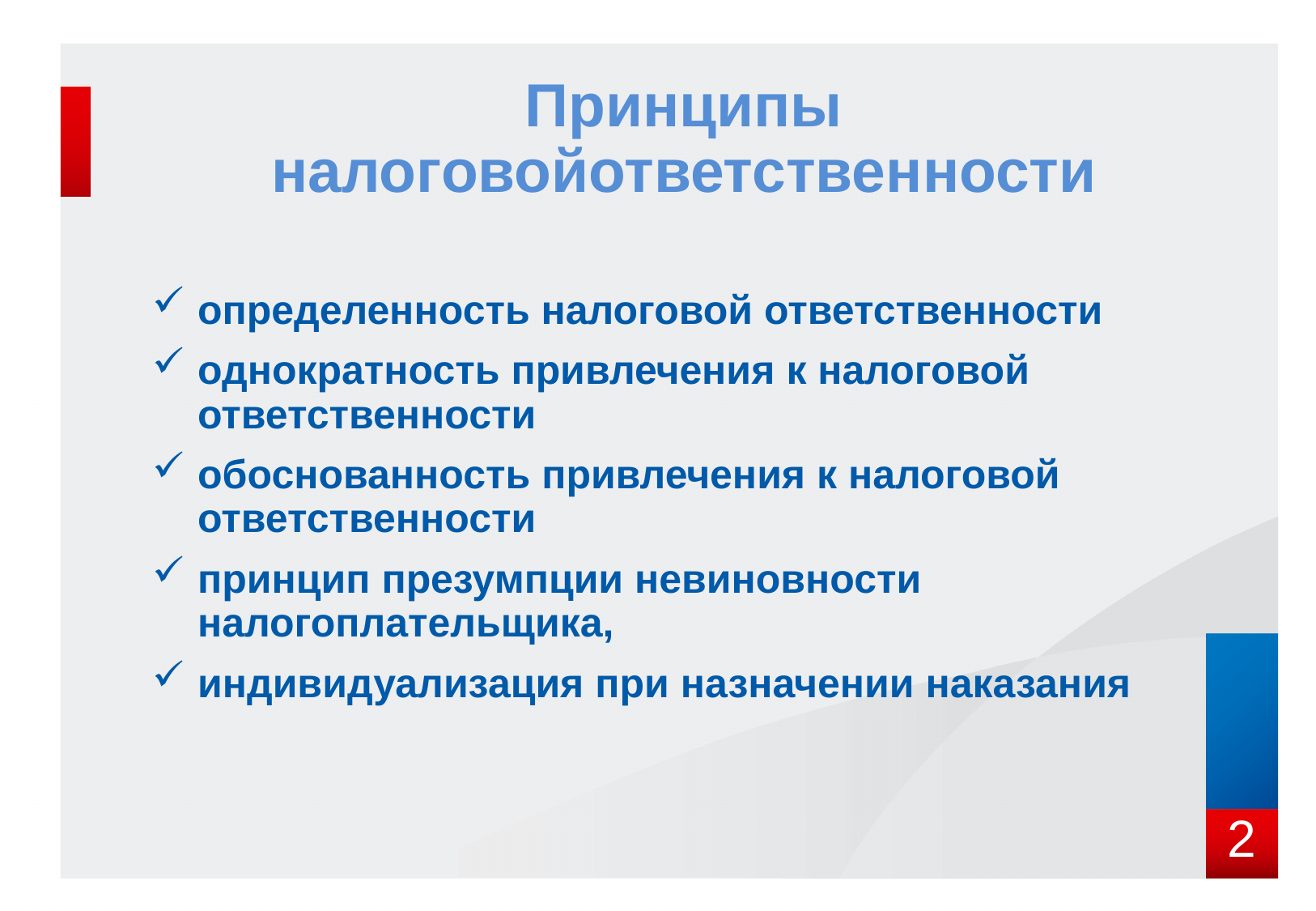

# Принципы налоговойответственности
определенность налоговой ответственности
однократность привлечения к налоговой ответственности
обоснованность привлечения к налоговой ответственности
принцип презумпции невиновности налогоплательщика,
индивидуализация при назначении наказания
2